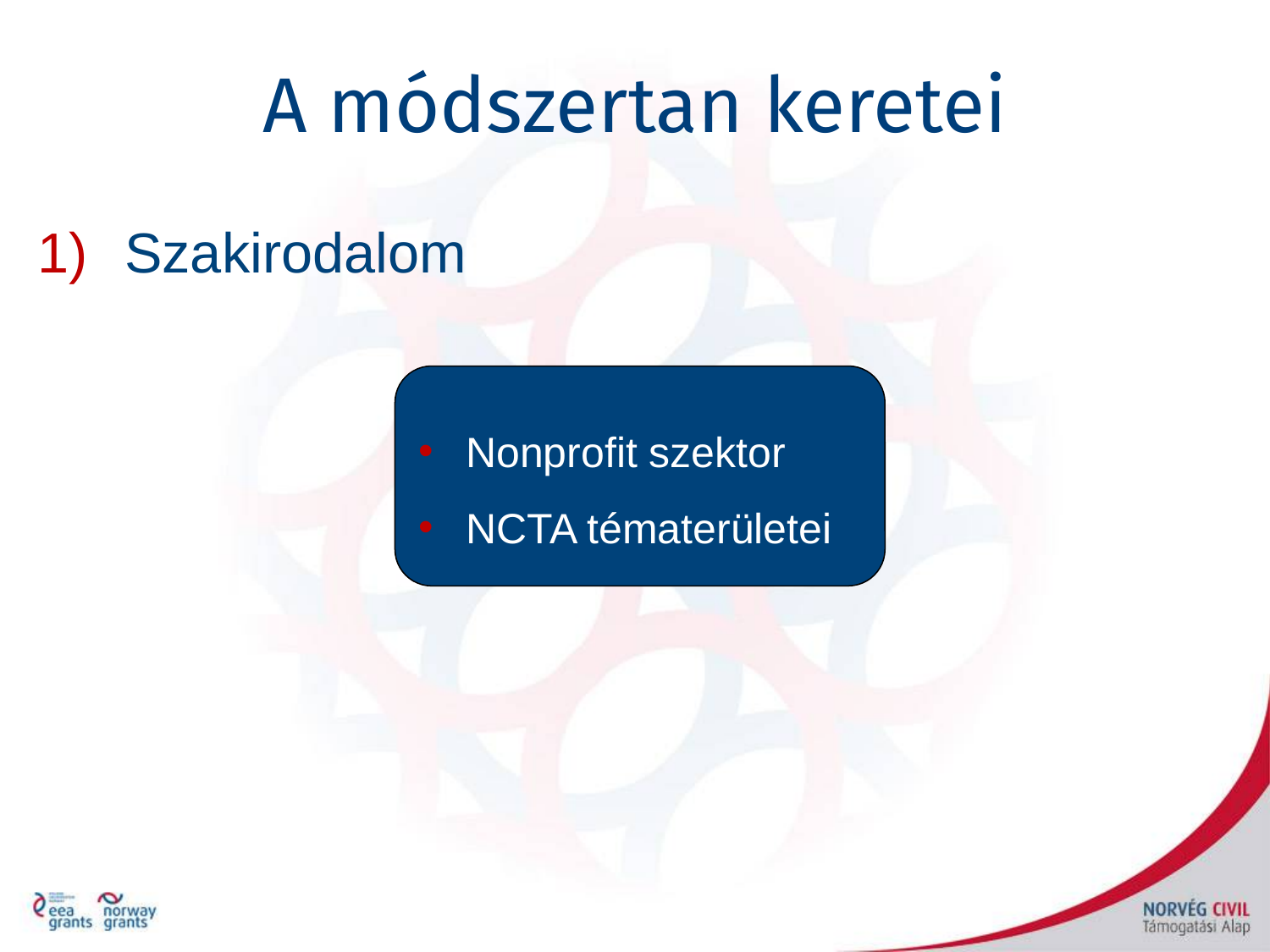

A módszertan keretei
 Szakirodalom
Nonprofit szektor
NCTA tématerületei